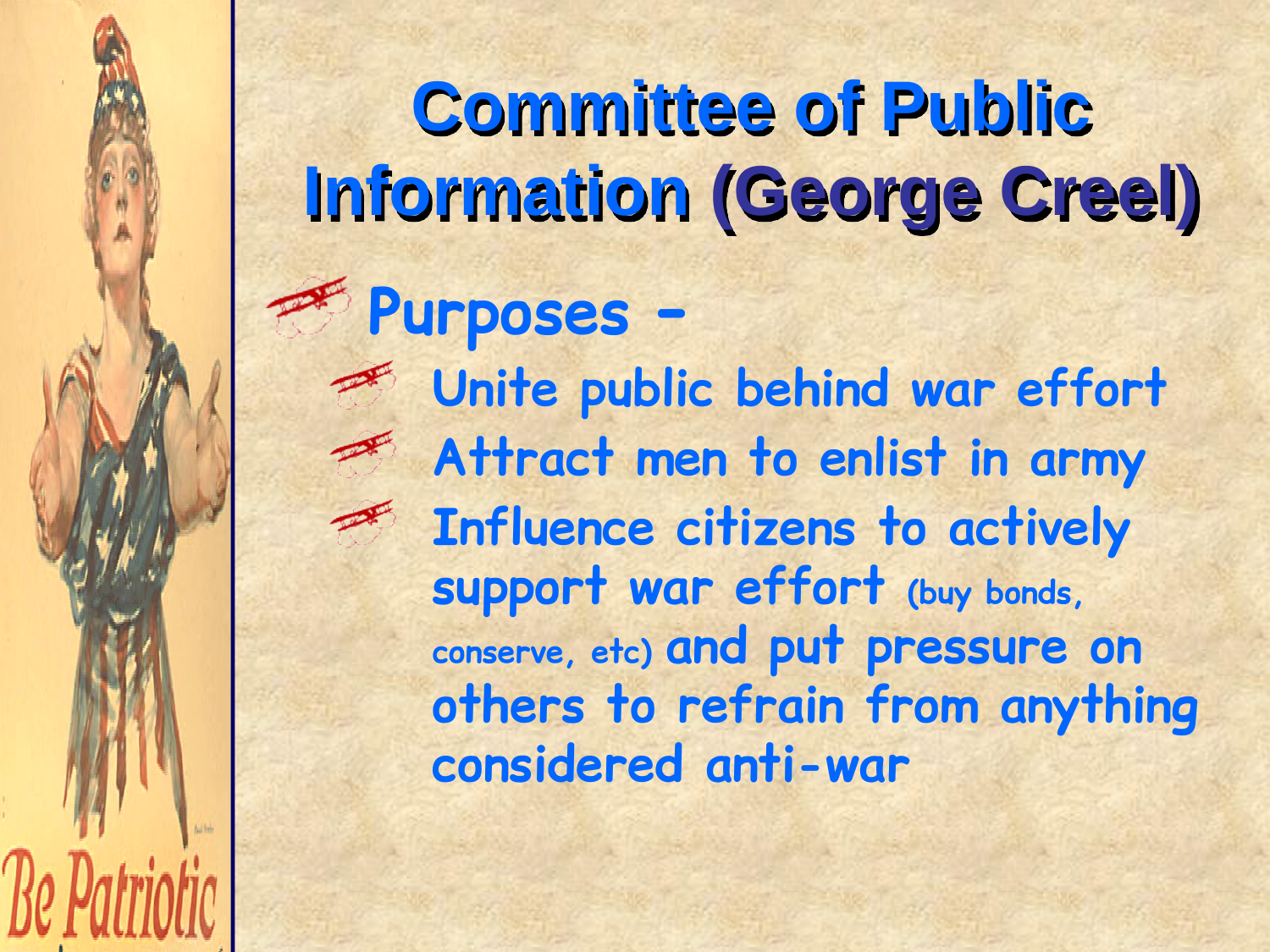

# Committee of Public Information (George Creel)
Purposes –
Unite public behind war effort
Attract men to enlist in army
Influence citizens to actively support war effort (buy bonds, conserve, etc) and put pressure on others to refrain from anything considered anti-war